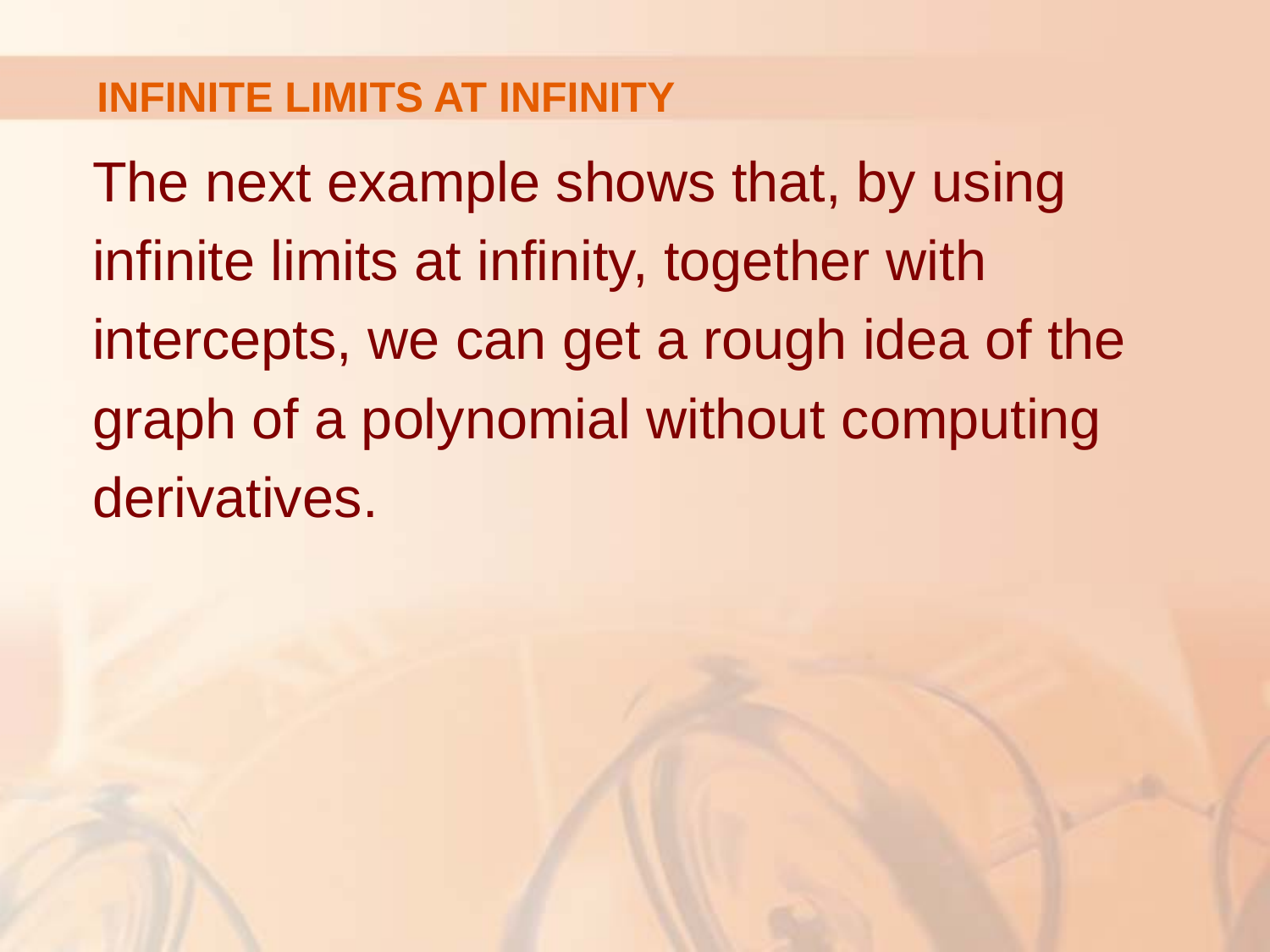

INFINITE LIMITS AT INFINITY
The next example shows that, by using
infinite limits at infinity, together with
intercepts, we can get a rough idea of the
graph of a polynomial without computing
derivatives.